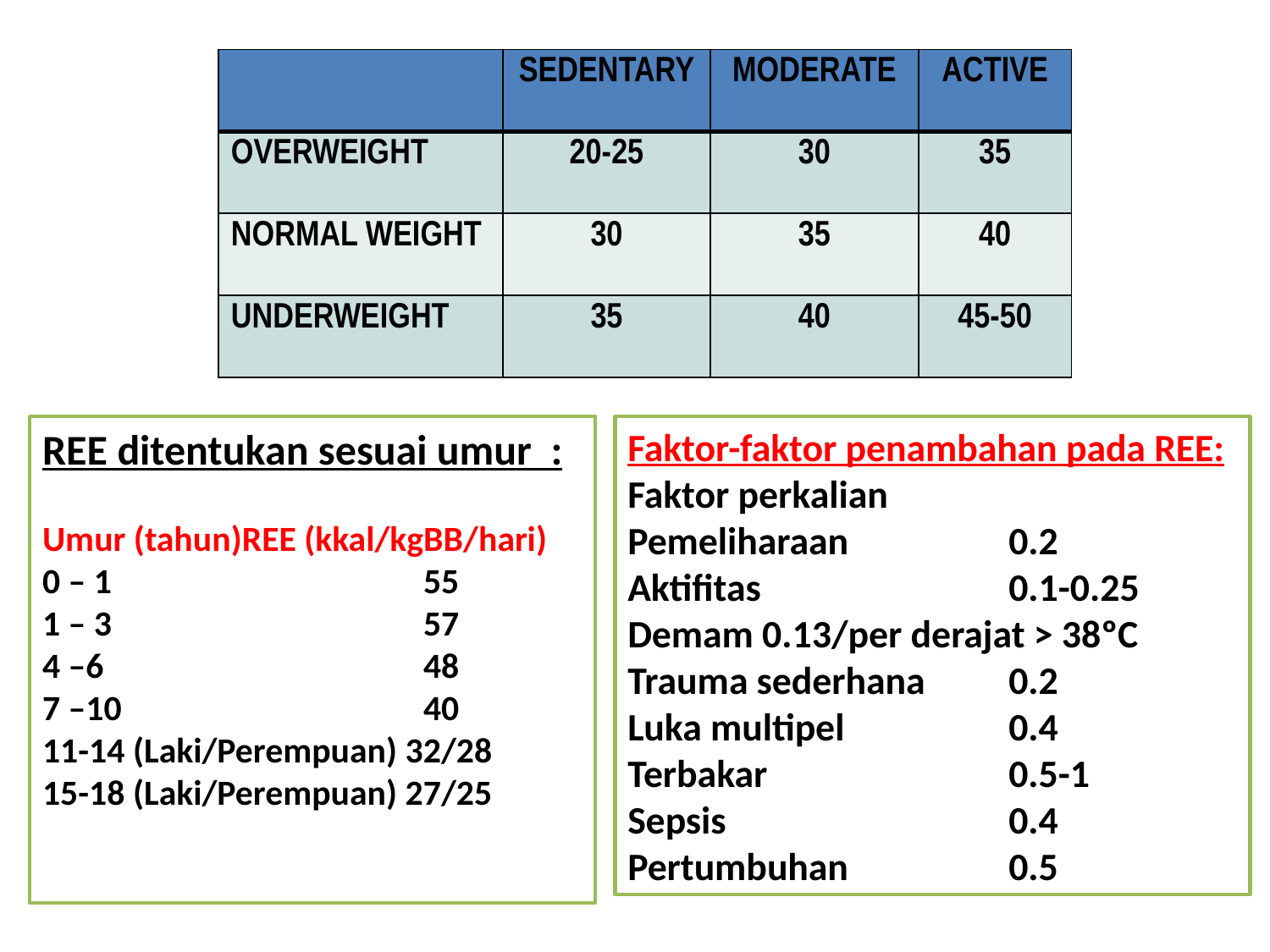

|  | SEDENTARY | MODERATE | ACTIVE |
| --- | --- | --- | --- |
| OVERWEIGHT | 20-25 | 30 | 35 |
| NORMAL WEIGHT | 30 | 35 | 40 |
| UNDERWEIGHT | 35 | 40 | 45-50 |
REE ditentukan sesuai umur  :
Umur (tahun)REE (kkal/kgBB/hari)
0 – 1 			55
1 – 3 			57
4 –6 			48
7 –10 			40
11-14 (Laki/Perempuan) 32/28
15-18 (Laki/Perempuan) 27/25
Faktor-faktor penambahan pada REE:
Faktor perkalian
Pemeliharaan 		0.2
Aktifitas 		0.1-0.25
Demam 0.13/per derajat > 38ºC
Trauma sederhana 	0.2
Luka multipel 		0.4
Terbakar 		0.5-1
Sepsis 			0.4
Pertumbuhan 		0.5